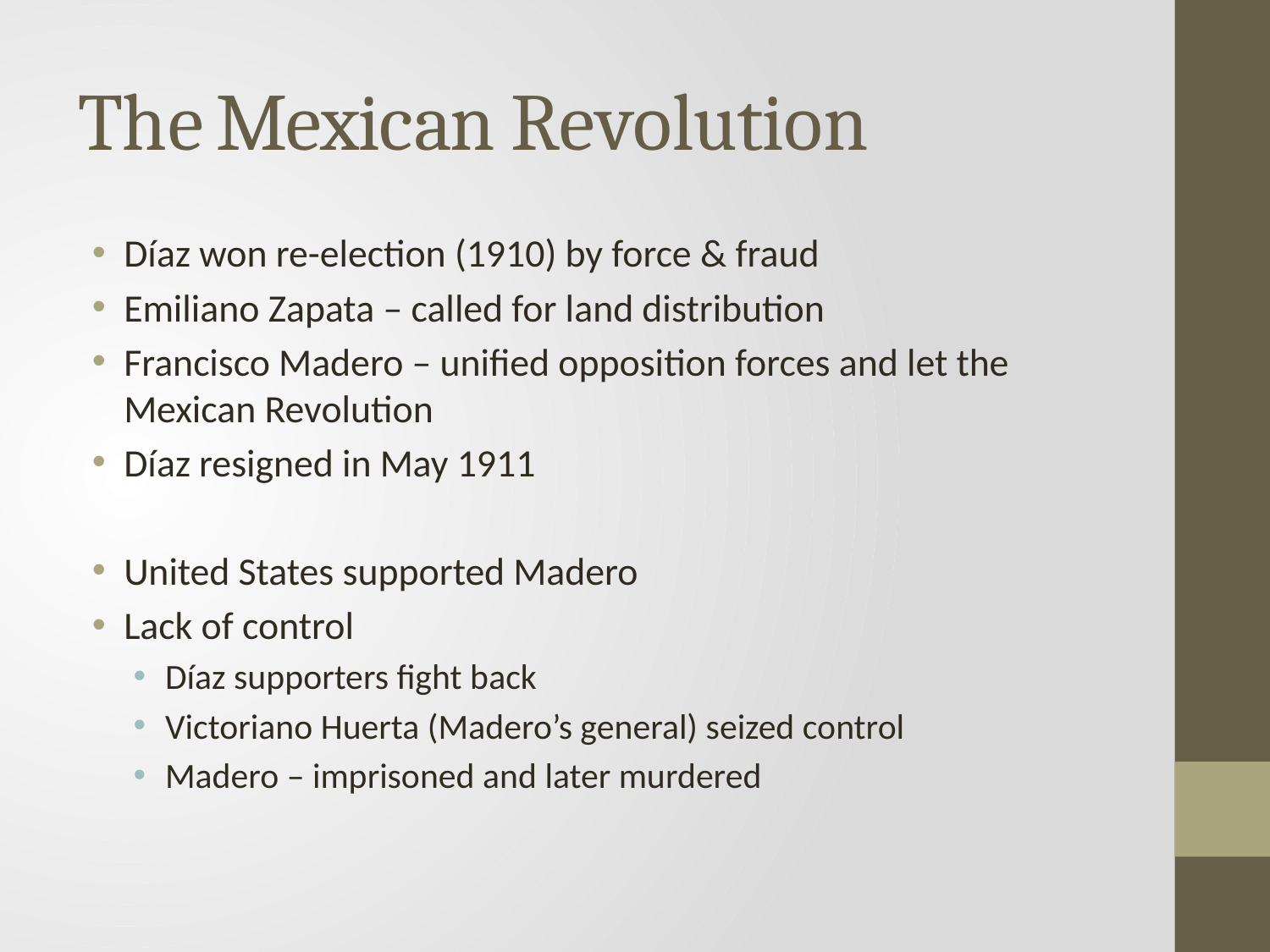

# The Mexican Revolution
Díaz won re-election (1910) by force & fraud
Emiliano Zapata – called for land distribution
Francisco Madero – unified opposition forces and let the Mexican Revolution
Díaz resigned in May 1911

United States supported Madero
Lack of control
Díaz supporters fight back
Victoriano Huerta (Madero’s general) seized control
Madero – imprisoned and later murdered